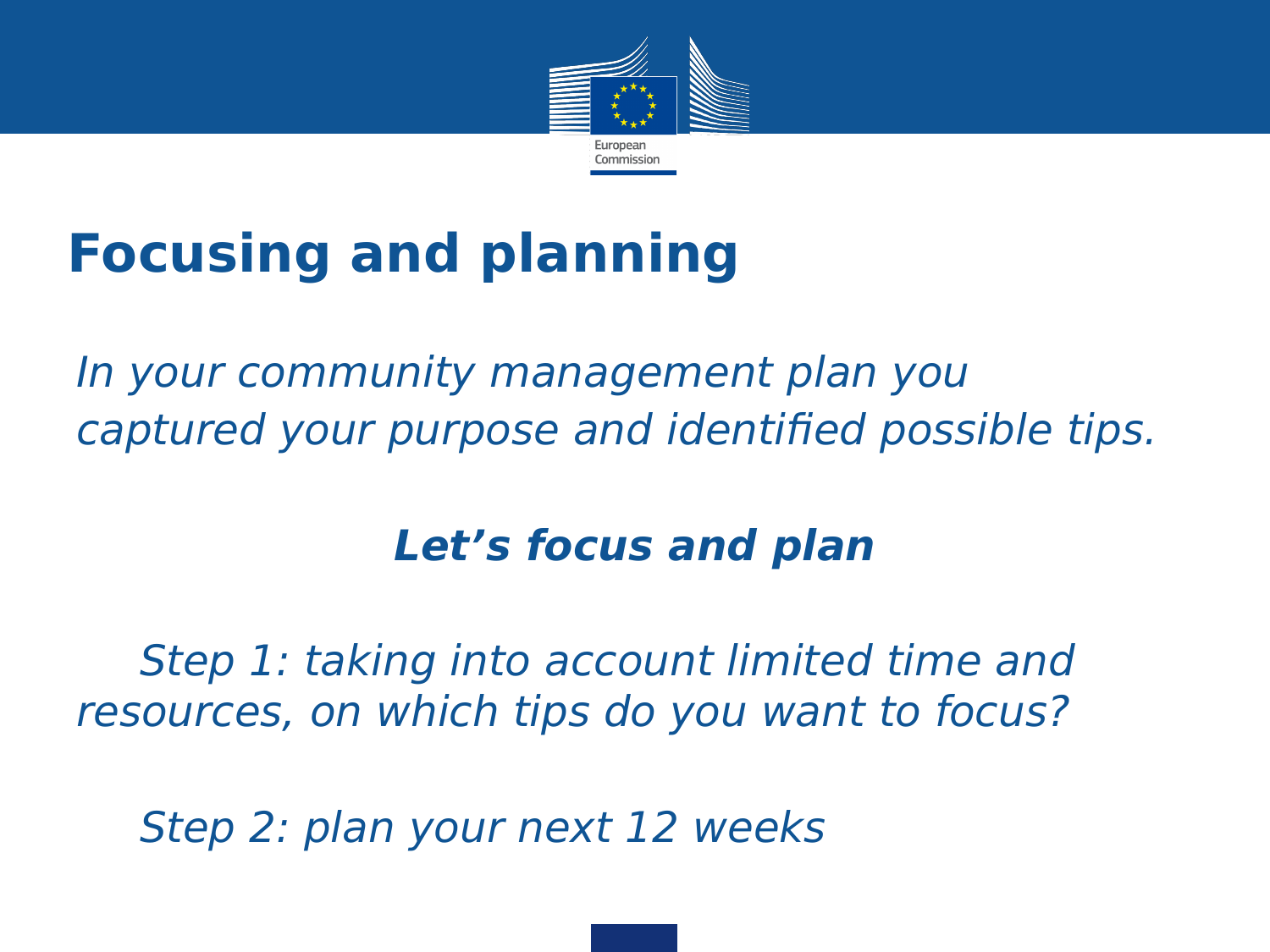

# Focusing and planning

In your community management plan you
captured your purpose and identified possible tips.

Let’s focus and plan

Step 1: taking into account limited time and resources, on which tips do you want to focus?

Step 2: plan your next 12 weeks